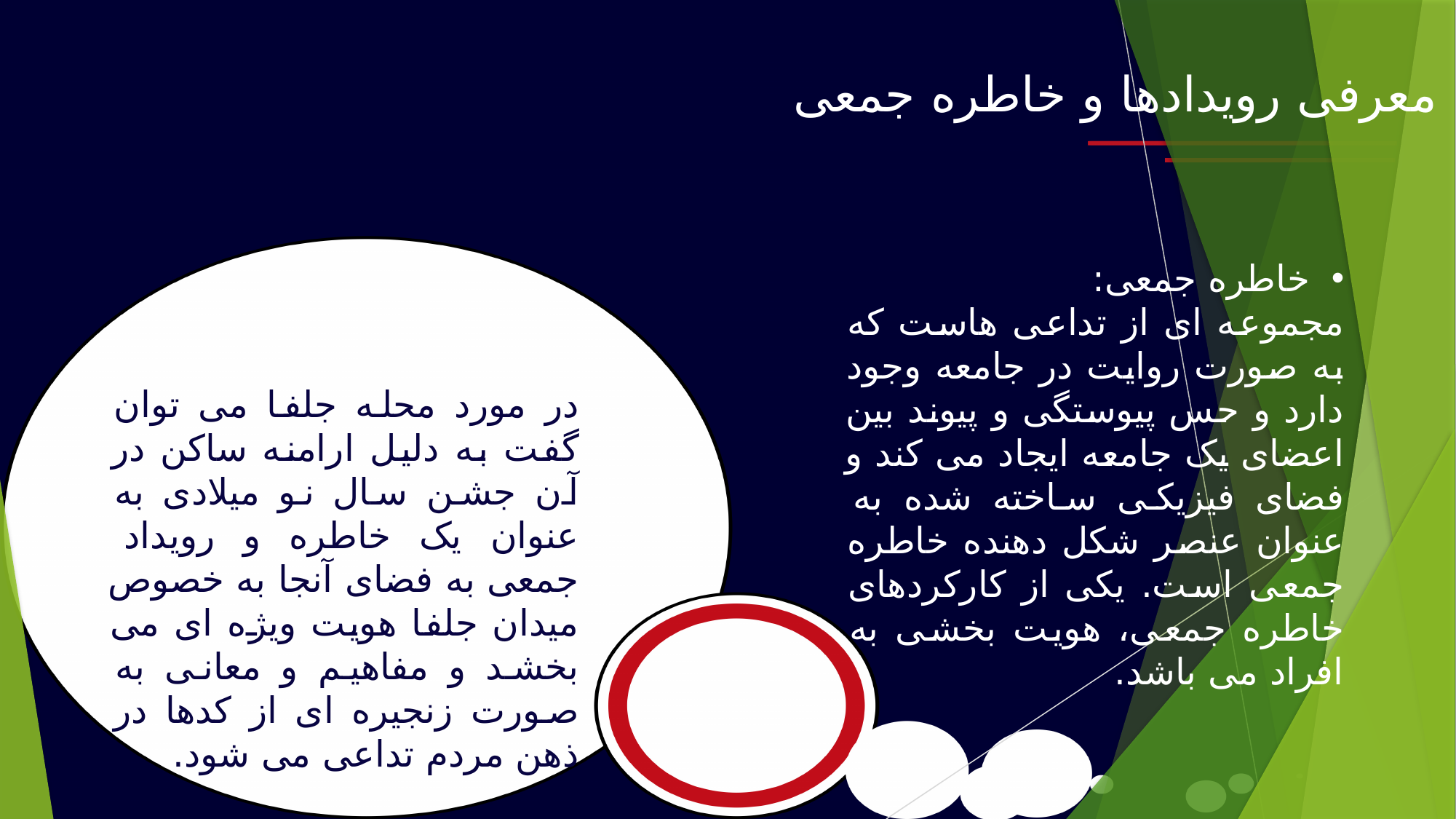

معرفی رویدادها و خاطره جمعی
خاطره جمعی:
مجموعه ای از تداعی هاست که به صورت روایت در جامعه وجود دارد و حس پیوستگی و پیوند بین اعضای یک جامعه ایجاد می کند و فضای فیزیکی ساخته شده به عنوان عنصر شکل دهنده خاطره جمعی است. یکی از کارکردهای خاطره جمعی، هویت بخشی به افراد می باشد.
در مورد محله جلفا می توان گفت به دلیل ارامنه ساکن در آن جشن سال نو میلادی به عنوان یک خاطره و رویداد جمعی به فضای آنجا به خصوص میدان جلفا هویت ویژه ای می بخشد و مفاهیم و معانی به صورت زنجیره ای از کدها در ذهن مردم تداعی می شود.